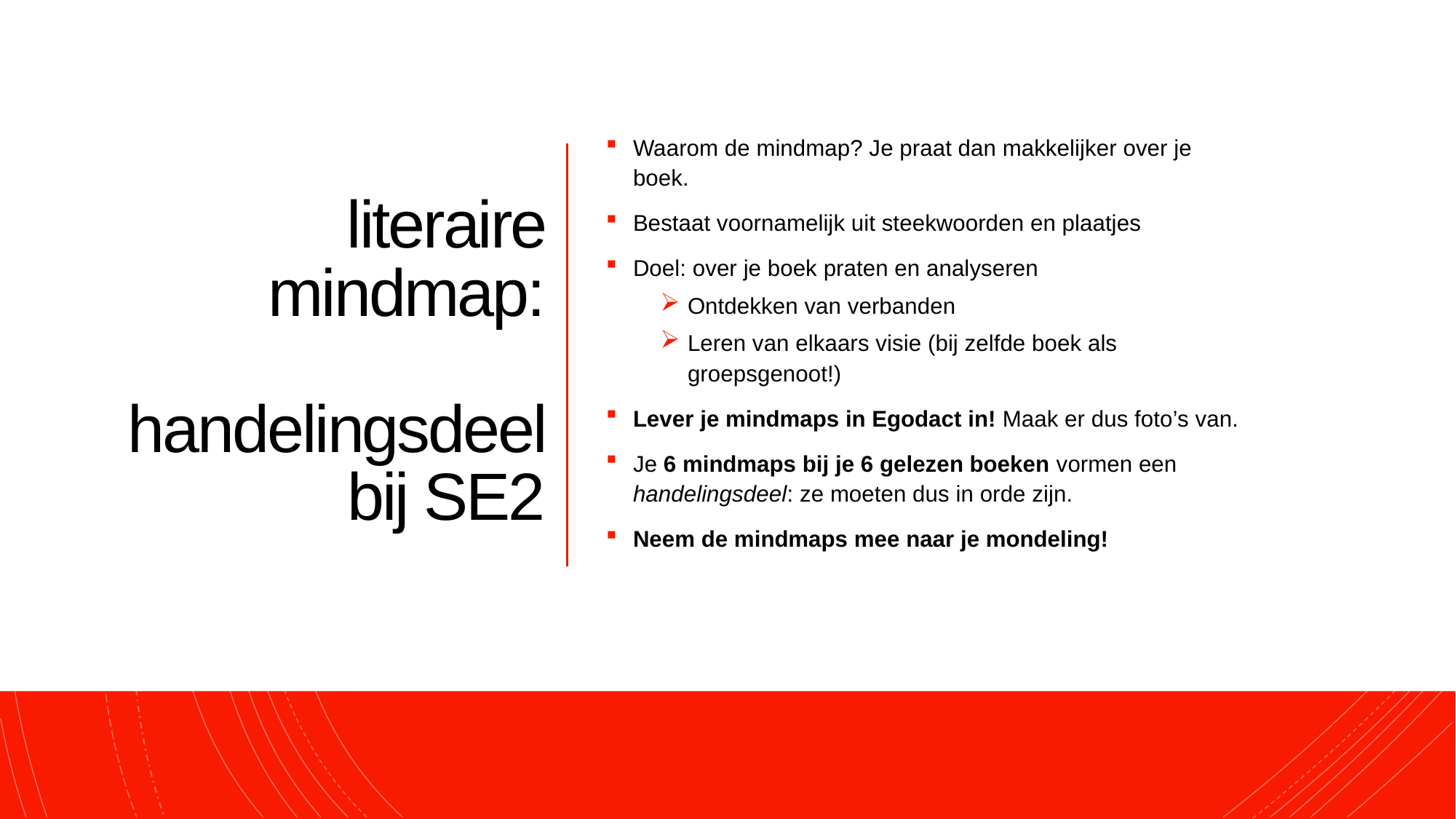

# literaire mindmap: handelingsdeel bij SE2
Waarom de mindmap? Je praat dan makkelijker over je boek.
Bestaat voornamelijk uit steekwoorden en plaatjes
Doel: over je boek praten en analyseren
Ontdekken van verbanden
Leren van elkaars visie (bij zelfde boek als groepsgenoot!)
Lever je mindmaps in Egodact in! Maak er dus foto’s van.
Je 6 mindmaps bij je 6 gelezen boeken vormen een handelingsdeel: ze moeten dus in orde zijn.
Neem de mindmaps mee naar je mondeling!